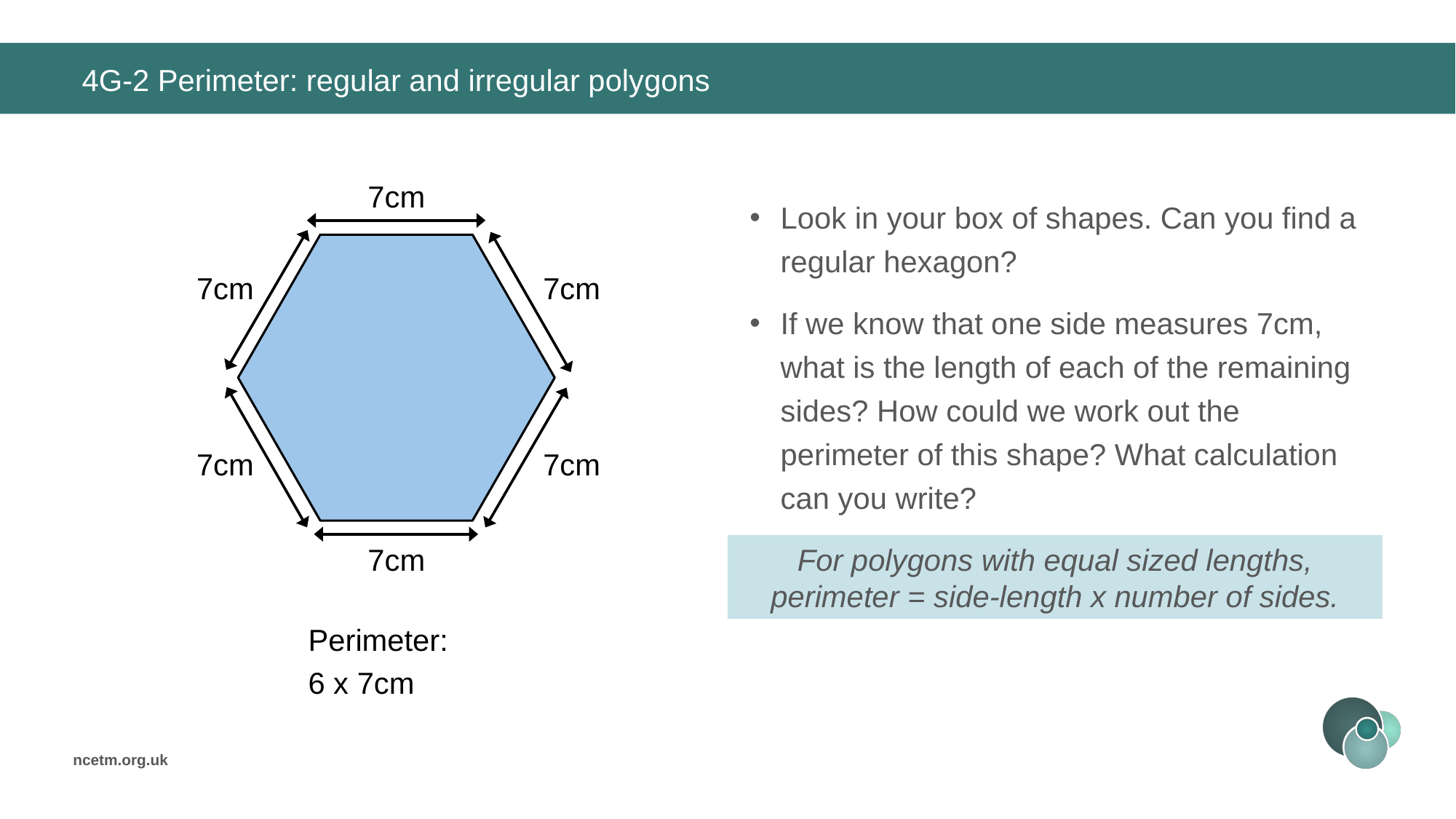

# 4G-2 Perimeter: regular and irregular polygons
7cm
Look in your box of shapes. Can you find a regular hexagon?
If we know that one side measures 7cm, what is the length of each of the remaining sides? How could we work out the perimeter of this shape? What calculation can you write?

7cm

7cm
7cm
7cm
7cm
For polygons with equal sized lengths, perimeter = side-length x number of sides.
Perimeter:
6 x 7cm = 42cm